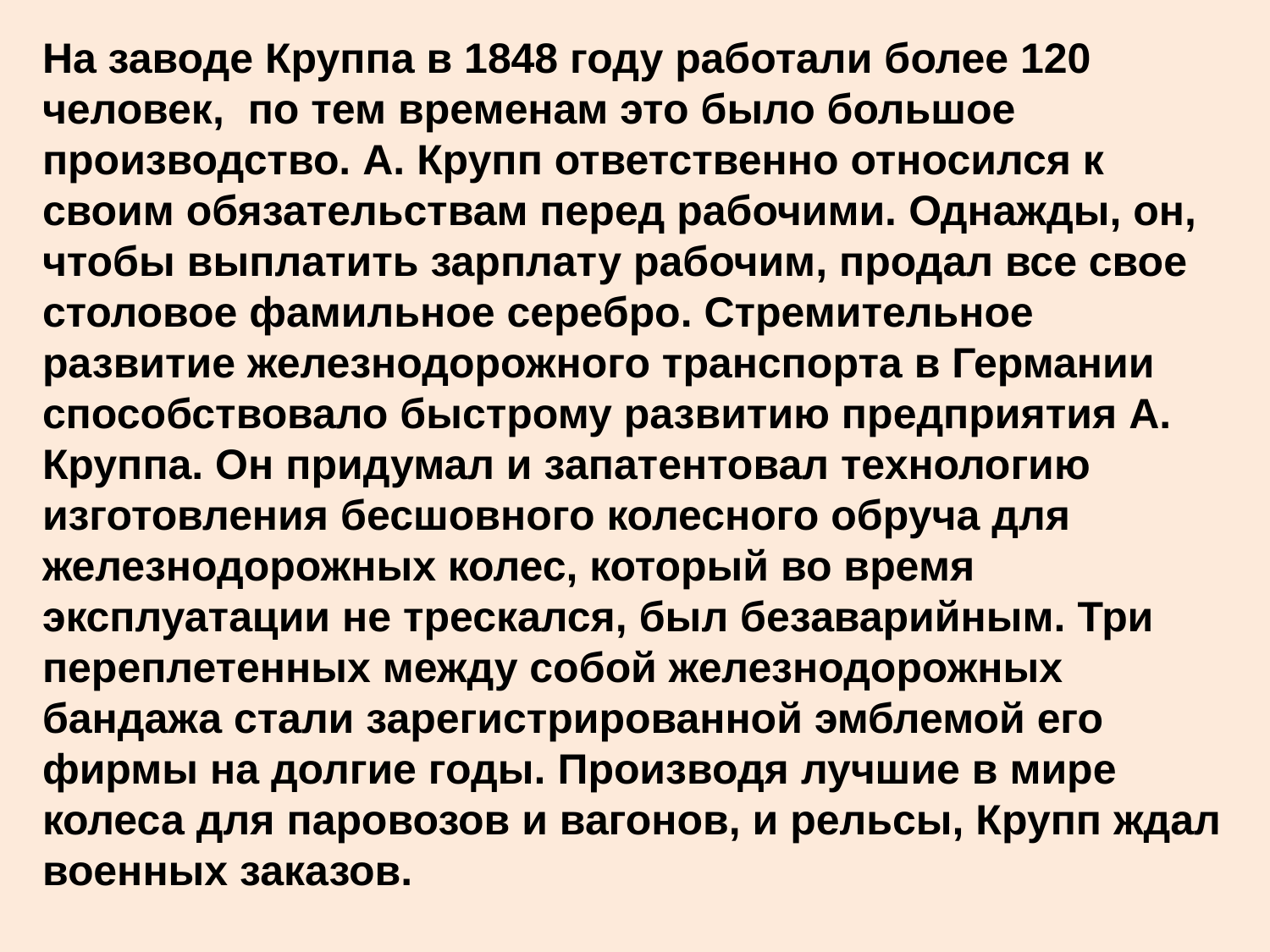

На заводе Круппа в 1848 году работали более 120 человек,  по тем временам это было большое производство. А. Крупп ответственно относился к своим обязательствам перед рабочими. Однажды, он, чтобы выплатить зарплату рабочим, продал все свое столовое фамильное серебро. Стремительное развитие железнодорожного транспорта в Германии способствовало быстрому развитию предприятия А. Круппа. Он придумал и запатентовал технологию изготовления бесшовного колесного обруча для железнодорожных колес, который во время эксплуатации не трескался, был безаварийным. Три переплетенных между собой железнодорожных бандажа стали зарегистрированной эмблемой его фирмы на долгие годы. Производя лучшие в мире колеса для паровозов и вагонов, и рельсы, Крупп ждал военных заказов.